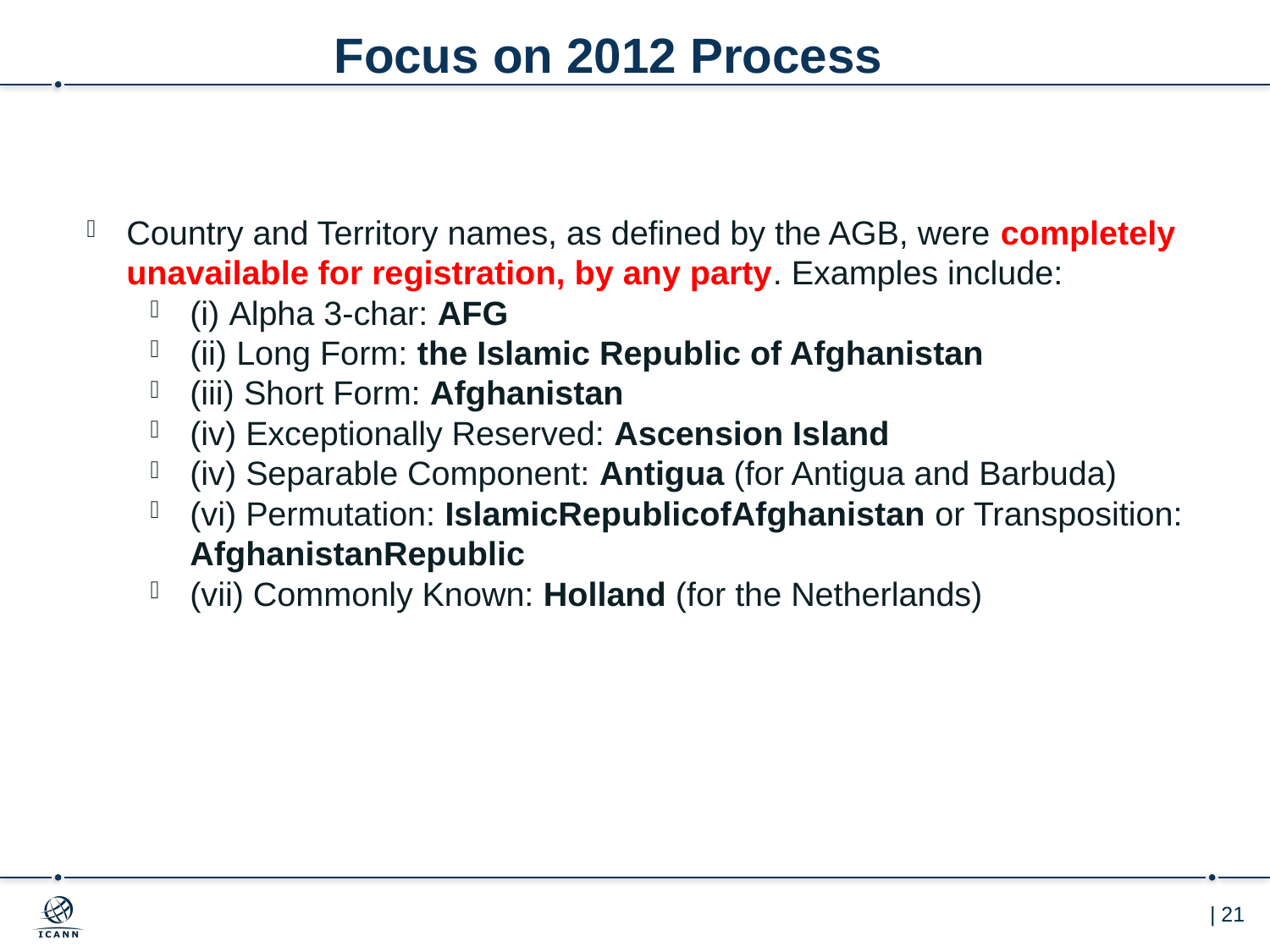

# Focus on 2012 Process

Country and Territory names, as defined by the AGB, were completely unavailable for registration, by any party. Examples include:
(i) Alpha 3-char: AFG
(ii) Long Form: the Islamic Republic of Afghanistan
(iii) Short Form: Afghanistan
(iv) Exceptionally Reserved: Ascension Island
(iv) Separable Component: Antigua (for Antigua and Barbuda)
(vi) Permutation: IslamicRepublicofAfghanistan or Transposition: AfghanistanRepublic
(vii) Commonly Known: Holland (for the Netherlands)